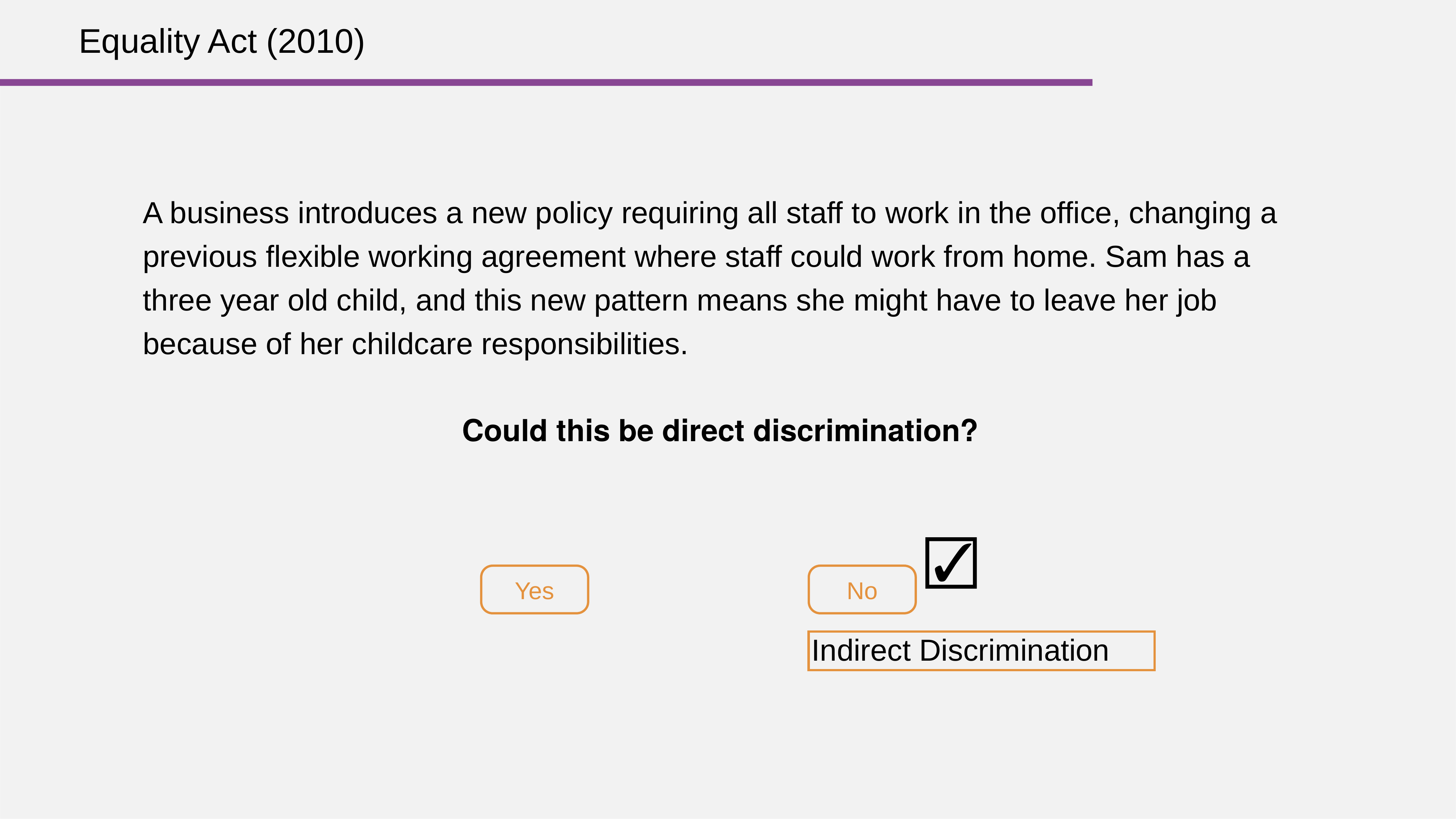

Equality Act (2010)
A business introduces a new policy requiring all staff to work in the office, changing a previous flexible working agreement where staff could work from home. Sam has a three year old child, and this new pattern means she might have to leave her job because of her childcare responsibilities.

Could this be direct discrimination?
☑️
Yes
No
Indirect Discrimination